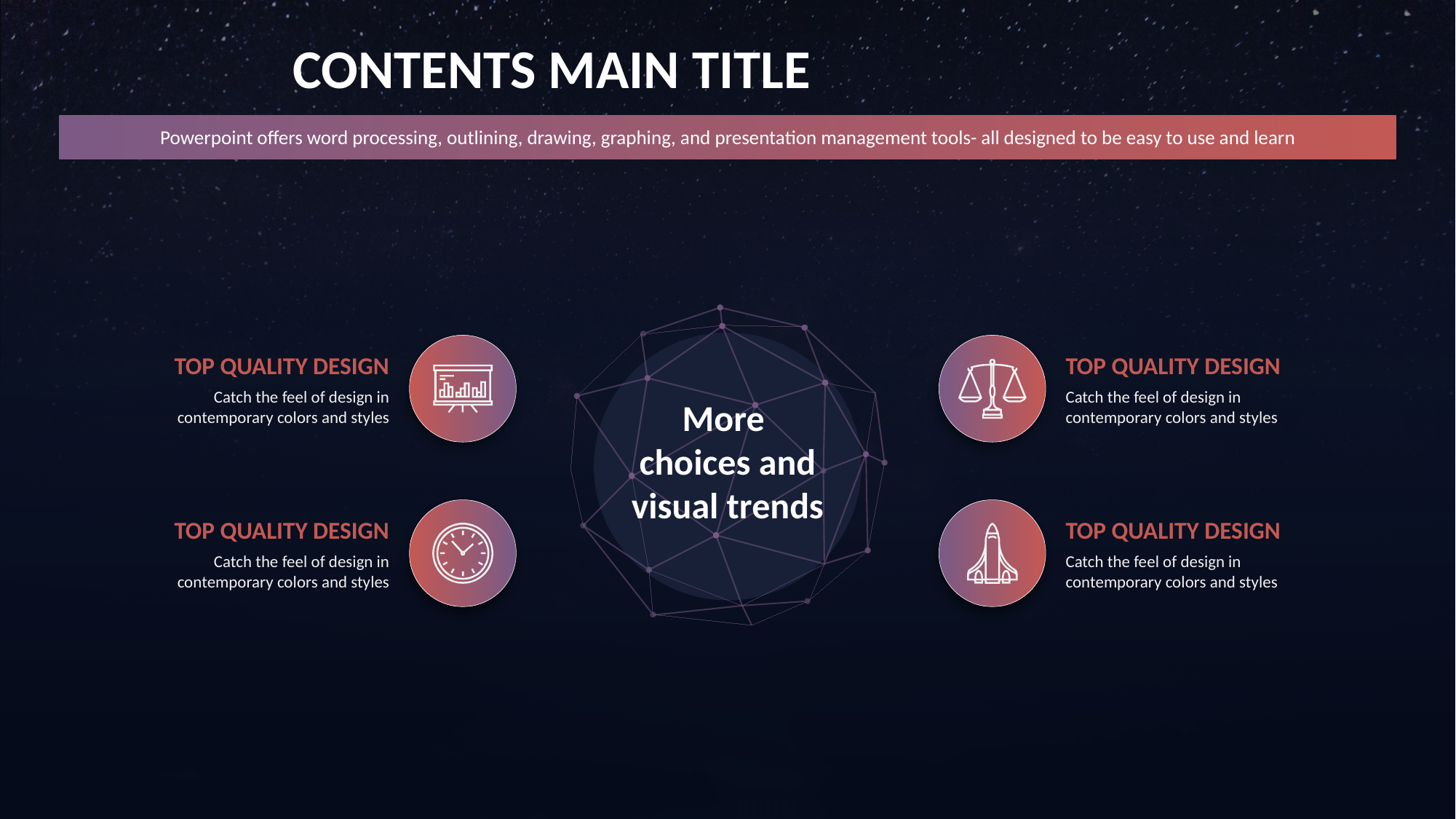

CONTENTS MAIN TITLE

Powerpoint offers word processing, outlining, drawing, graphing, and presentation management tools- all designed to be easy to use and learn

TOP QUALITY DESIGN
Catch the feel of design in contemporary colors and styles
TOP QUALITY DESIGN
Catch the feel of design in contemporary colors and styles
More
choices and visual trends

TOP QUALITY DESIGN
Catch the feel of design in contemporary colors and styles
TOP QUALITY DESIGN
Catch the feel of design in contemporary colors and styles